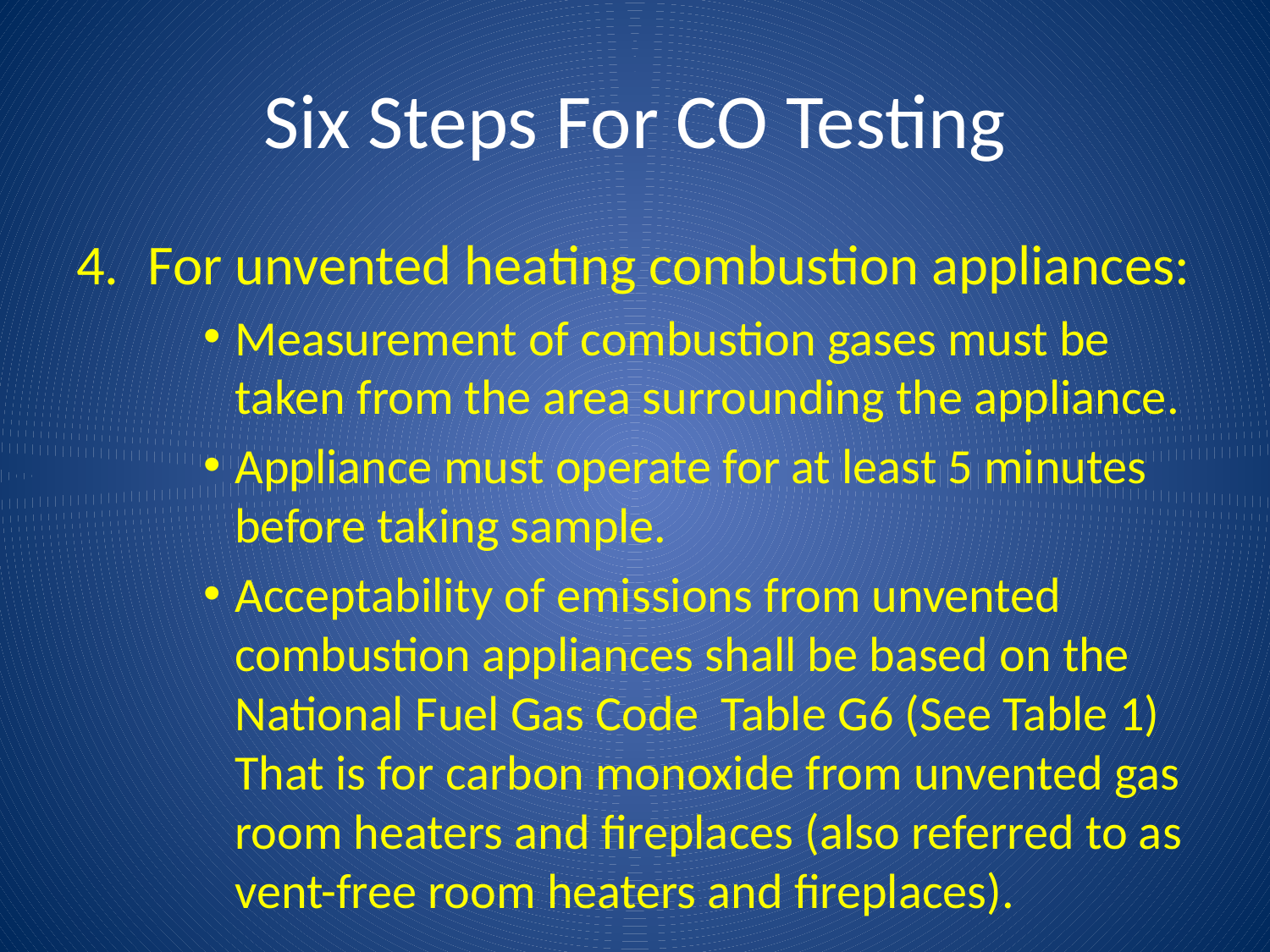

# Six Steps For CO Testing
For unvented heating combustion appliances:
Measurement of combustion gases must be taken from the area surrounding the appliance.
Appliance must operate for at least 5 minutes before taking sample.
Acceptability of emissions from unvented combustion appliances shall be based on the National Fuel Gas Code  Table G6 (See Table 1) That is for carbon monoxide from unvented gas room heaters and fireplaces (also referred to as vent-free room heaters and fireplaces).